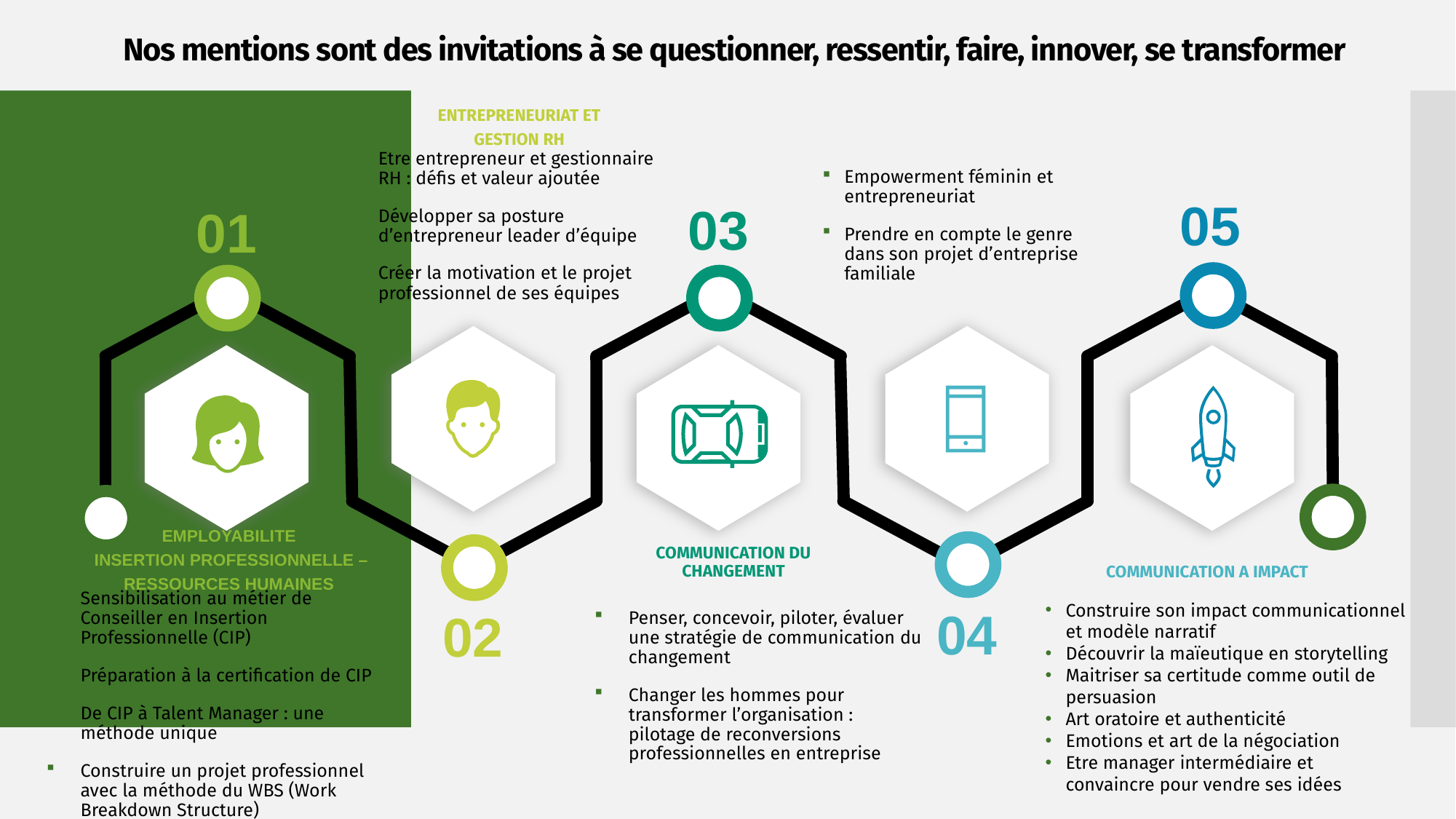

ENTREPRENEURIAT ET GENRE
# Nos mentions sont des invitations à se questionner, ressentir, faire, innover, se transformer
ENTREPRENEURIAT ET GESTION RH

Empowerment féminin et entrepreneuriat
Prendre en compte le genre dans son projet d’entreprise familiale
Etre entrepreneur et gestionnaire RH : défis et valeur ajoutée
Développer sa posture d’entrepreneur leader d’équipe
Créer la motivation et le projet professionnel de ses équipes

EMPLOYABILITE
 INSERTION PROFESSIONNELLE – RESSOURCES HUMAINES
COMMUNICATION A IMPACT
COMMUNICATION DU CHANGEMENT

Sensibilisation au métier de Conseiller en Insertion Professionnelle (CIP)
Préparation à la certification de CIP
De CIP à Talent Manager : une méthode unique
Construire un projet professionnel avec la méthode du WBS (Work Breakdown Structure)
Construire son impact communicationnel et modèle narratif
Découvrir la maïeutique en storytelling
Maitriser sa certitude comme outil de persuasion
Art oratoire et authenticité
Emotions et art de la négociation
Etre manager intermédiaire et convaincre pour vendre ses idées
Penser, concevoir, piloter, évaluer une stratégie de communication du changement
Changer les hommes pour transformer l’organisation : pilotage de reconversions professionnelles en entreprise